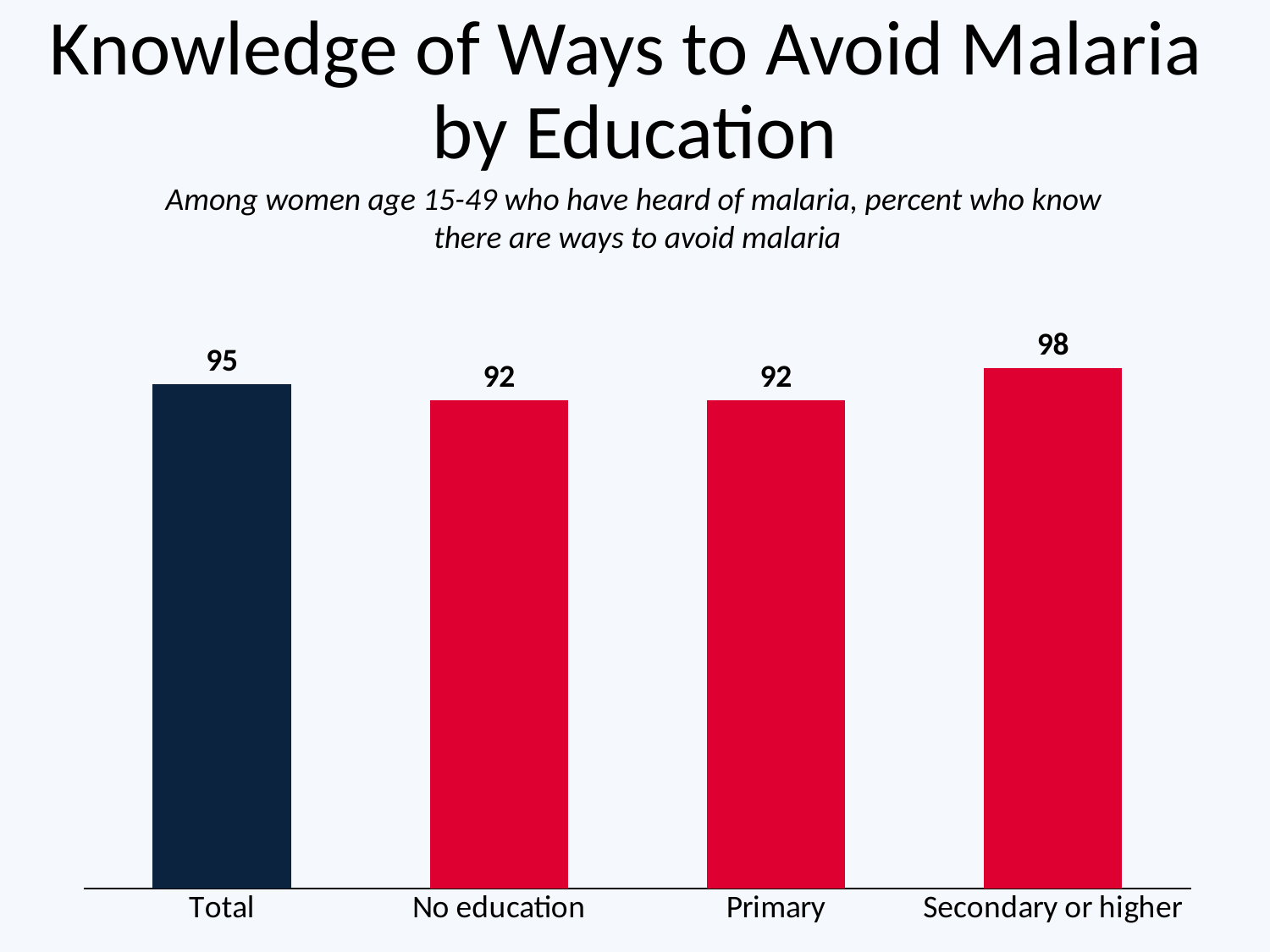

# Knowledge of Ways to Avoid Malaria by Education
Among women age 15-49 who have heard of malaria, percent who know
there are ways to avoid malaria

### Chart

| Category | Series 1 |
|---|---|
| Total | 95.0 |
| No education | 92.0 |
| Primary | 92.0 |
| Secondary or higher | 98.0 |